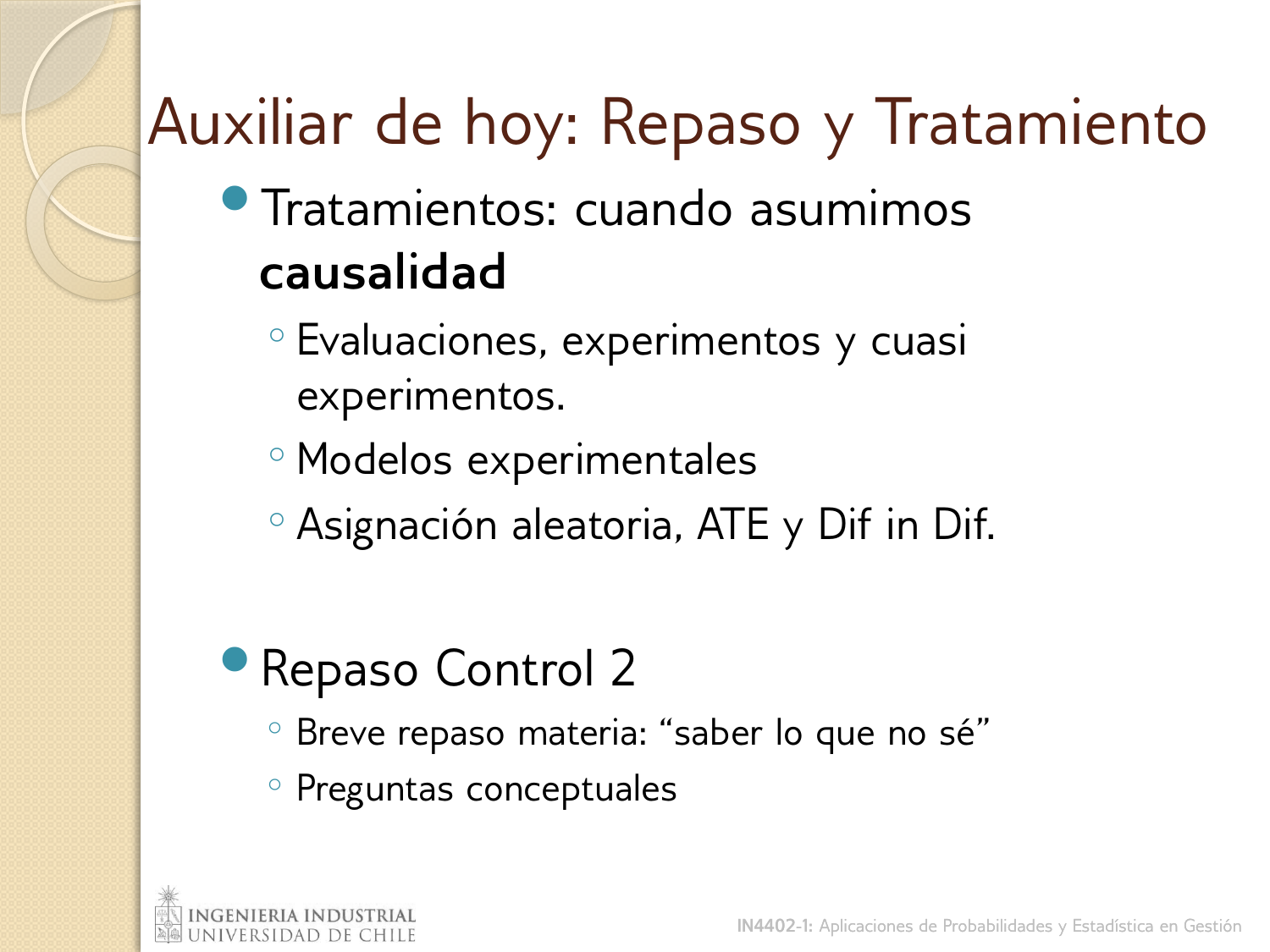

# Auxiliar de hoy: Repaso y Tratamiento
Tratamientos: cuando asumimos causalidad
Evaluaciones, experimentos y cuasi experimentos.
Modelos experimentales
Asignación aleatoria, ATE y Dif in Dif.

Repaso Control 2
Breve repaso materia: “saber lo que no sé”
Preguntas conceptuales
IN4402-1: Aplicaciones de Probabilidades y Estadística en Gestión